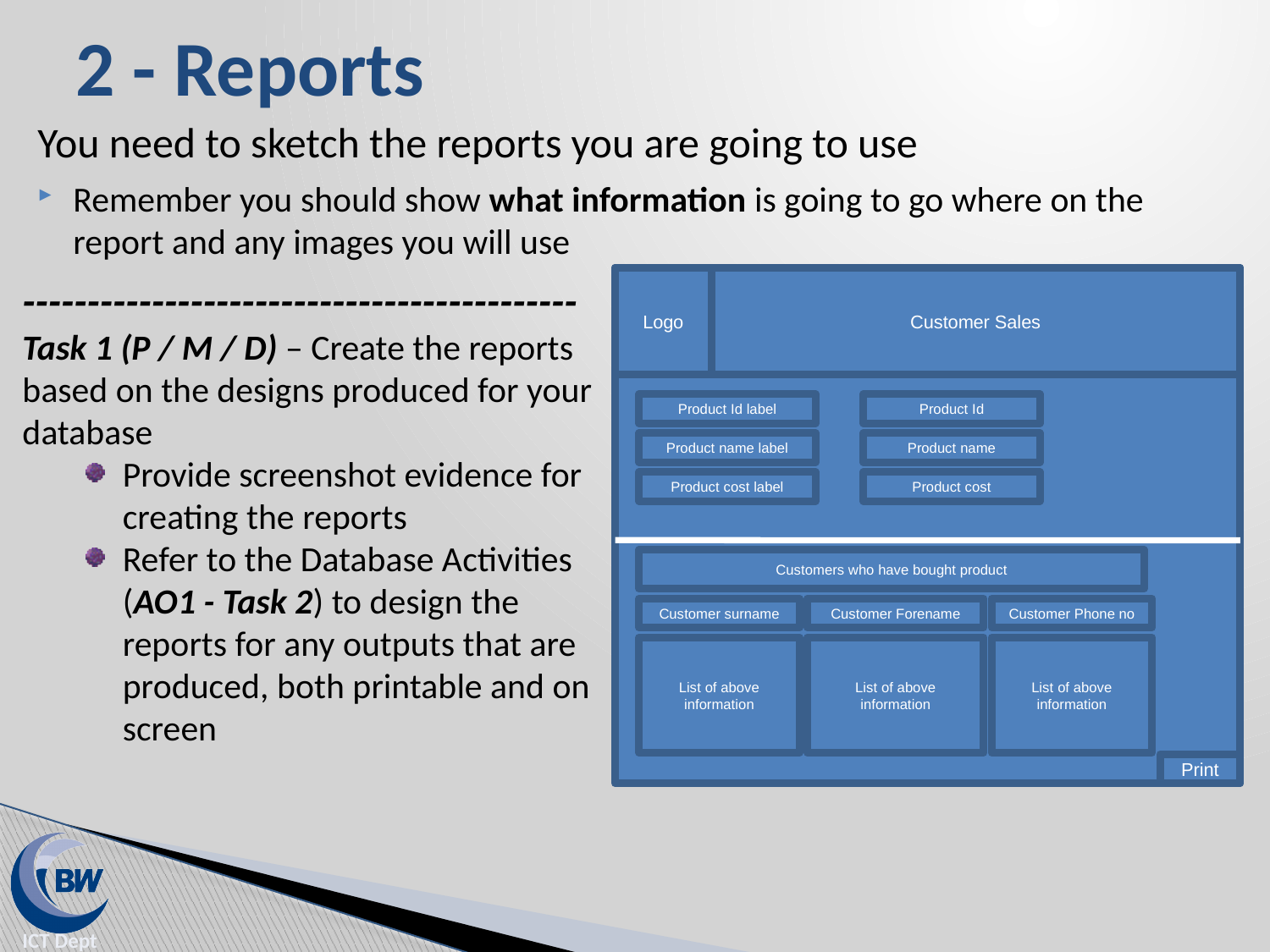

# 2 - Reports
You need to sketch the reports you are going to use
Remember you should show what information is going to go where on the report and any images you will use
-------------------------------------------
Task 1 (P / M / D) – Create the reports based on the designs produced for your database
Provide screenshot evidence for creating the reports
Refer to the Database Activities (AO1 - Task 2) to design the reports for any outputs that are produced, both printable and on screen

Logo
Customer Sales
Product Id label
Product Id
Product name label
Product name
Product cost label
Product cost
Customers who have bought product
Customer surname
Customer Forename
Customer Phone no
List of above information
List of above information
List of above information
Print